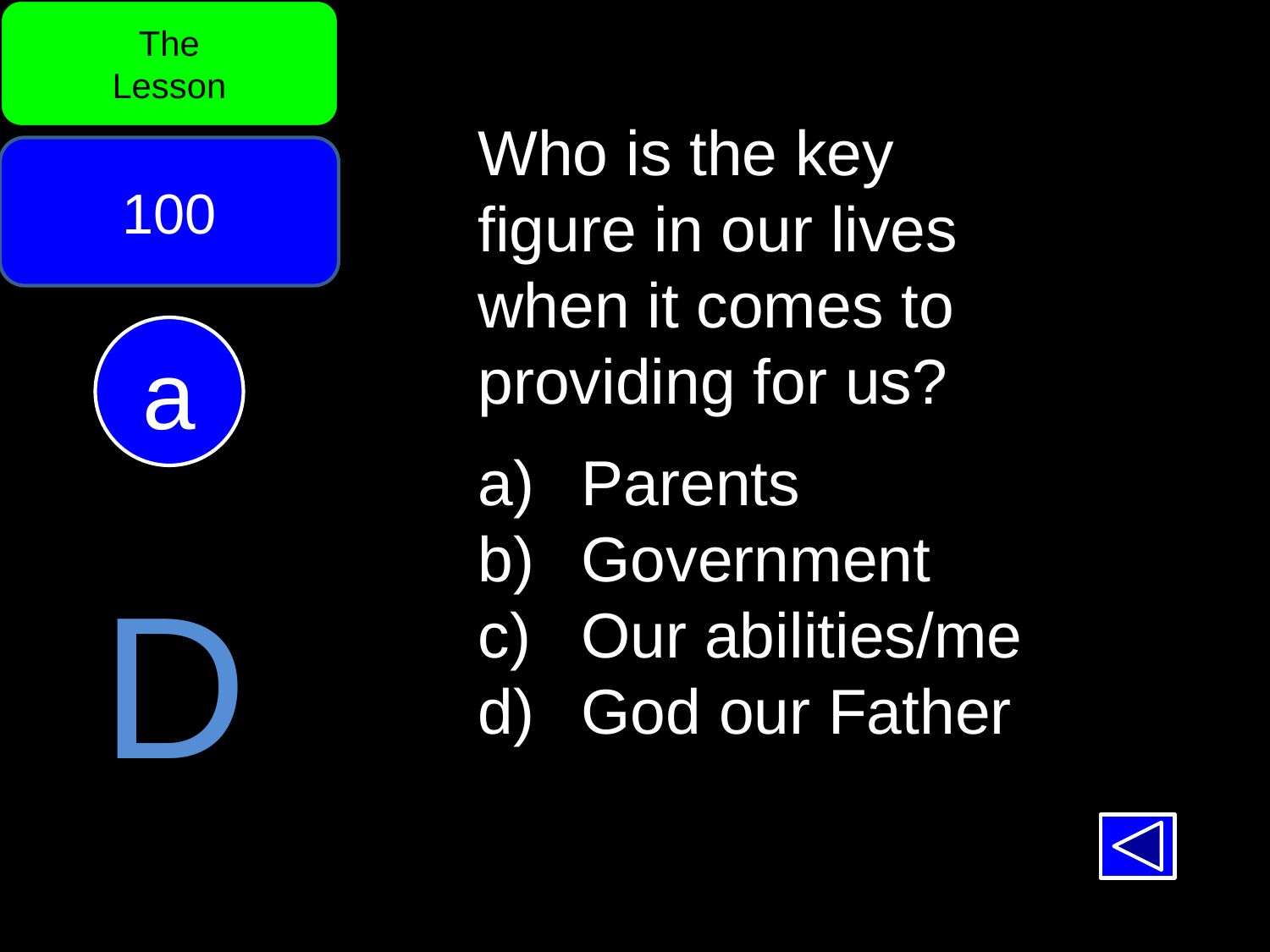

The
Lesson
Who is the key
figure in our lives
when it comes to
providing for us?

Parents
Government
Our abilities/me
God our Father
100
a
D